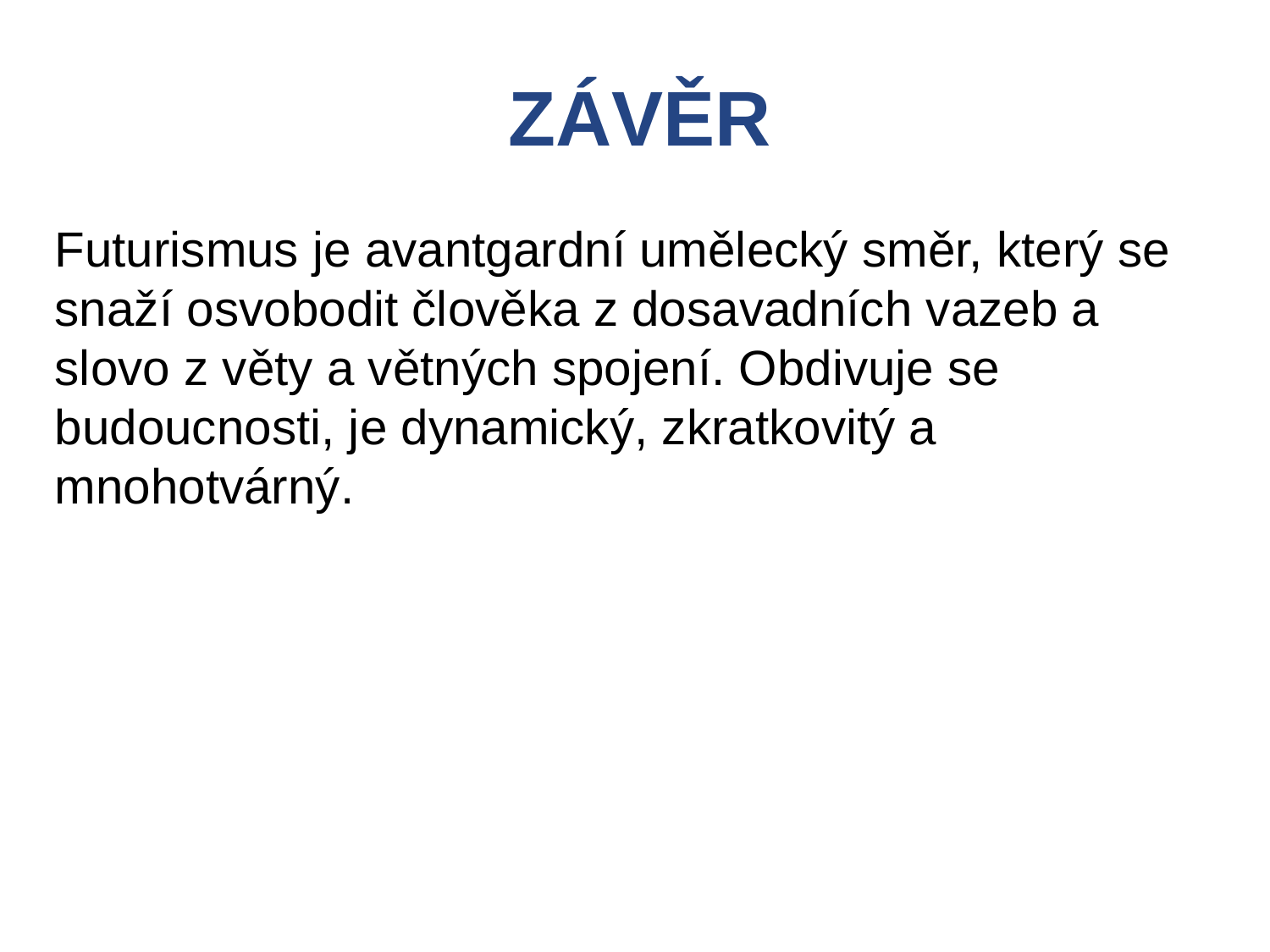

ZÁVĚR
Futurismus je avantgardní umělecký směr, který se snaží osvobodit člověka z dosavadních vazeb a slovo z věty a větných spojení. Obdivuje se budoucnosti, je dynamický, zkratkovitý a mnohotvárný.